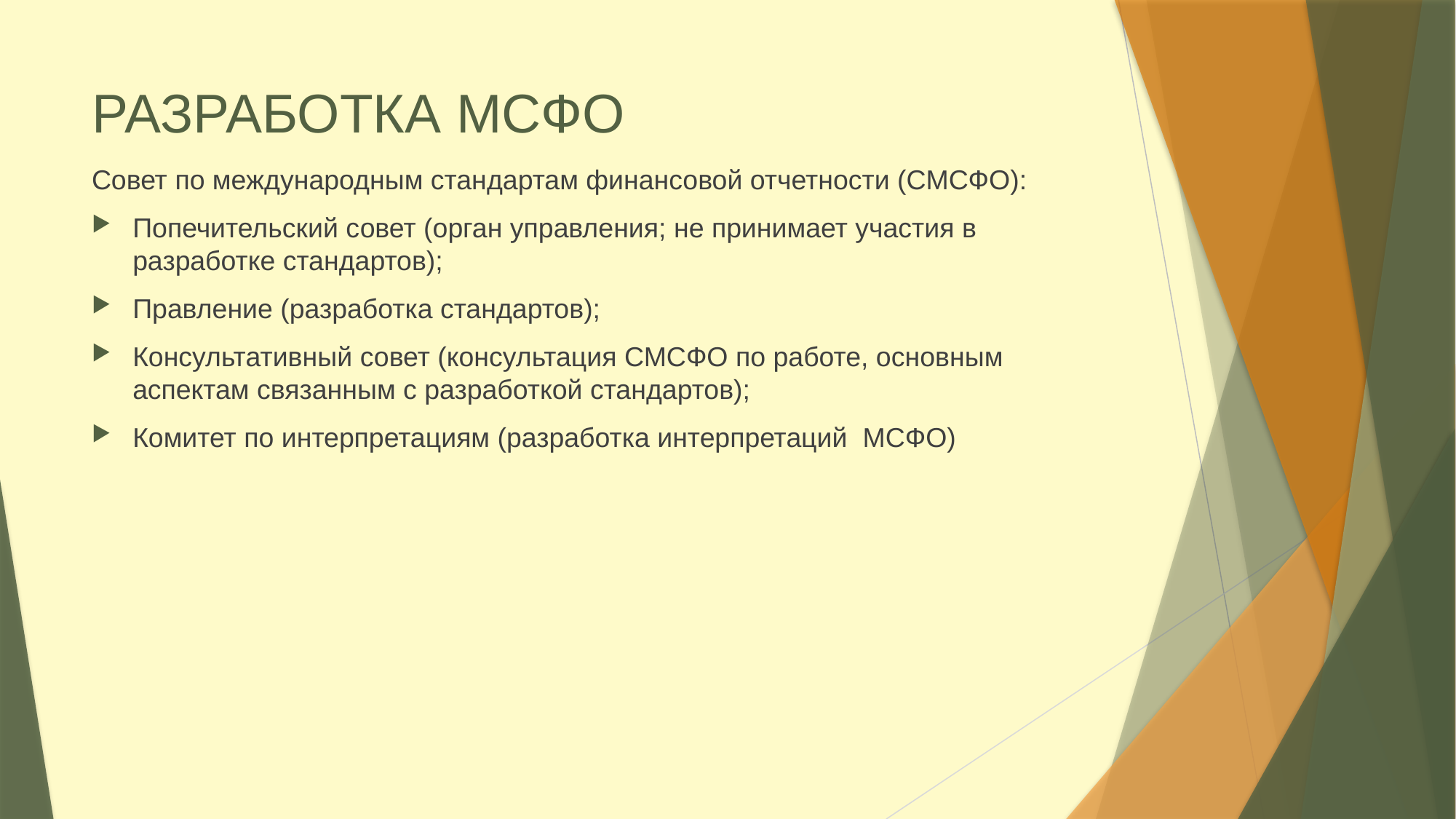

# РАЗРАБОТКА МСФО
Совет по международным стандартам финансовой отчетности (СМСФО):
Попечительский совет (орган управления; не принимает участия в разработке стандартов);
Правление (разработка стандартов);
Консультативный совет (консультация СМСФО по работе, основным аспектам связанным с разработкой стандартов);
Комитет по интерпретациям (разработка интерпретаций  МСФО)